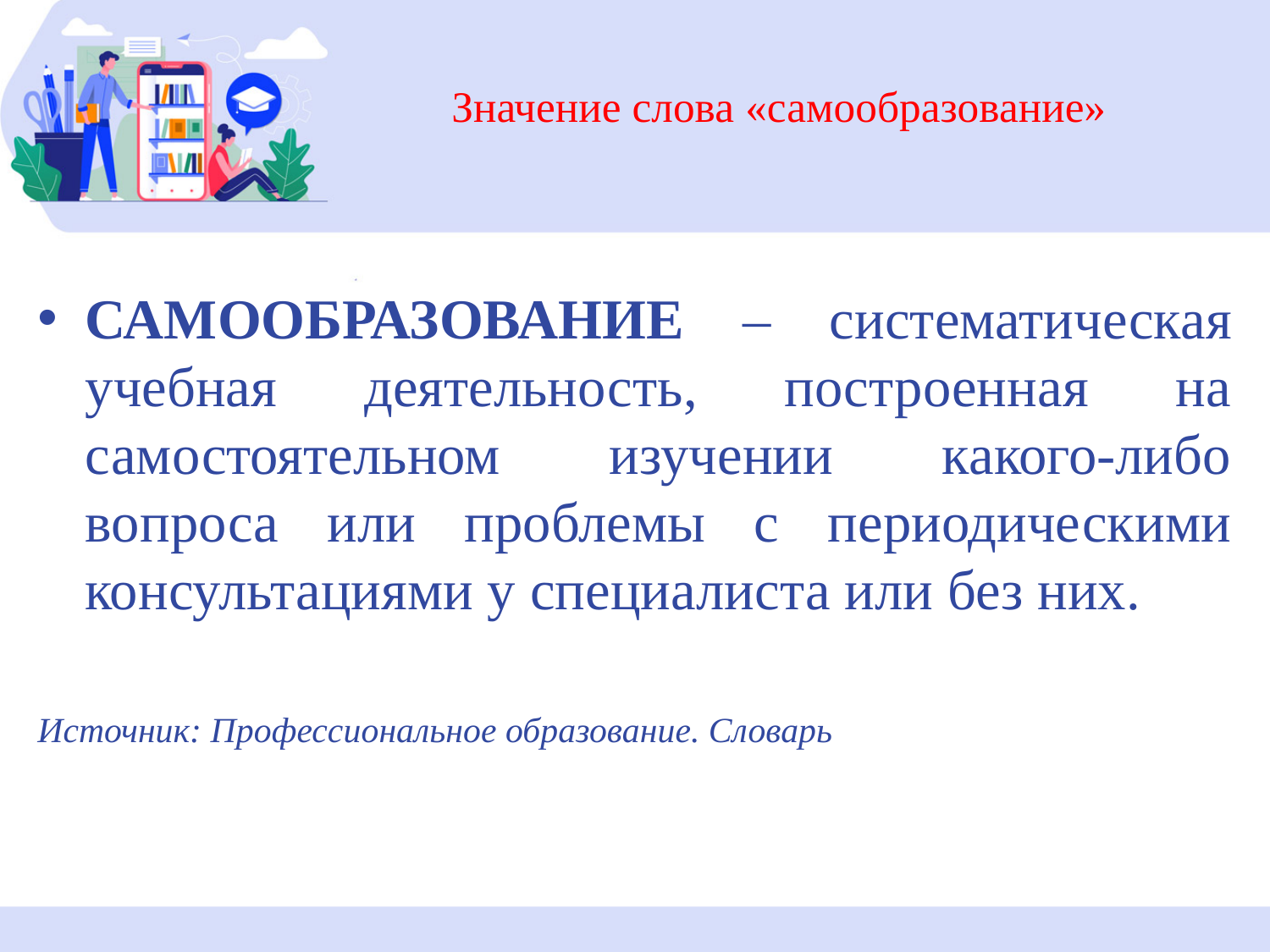

# Значение слова «самообразование»
САМООБРАЗОВАНИЕ – систематическая учебная деятельность, построенная на самостоятельном изучении какого-либо вопроса или проблемы с периодическими консультациями у специалиста или без них.

Источник: Профессиональное образование. Словарь